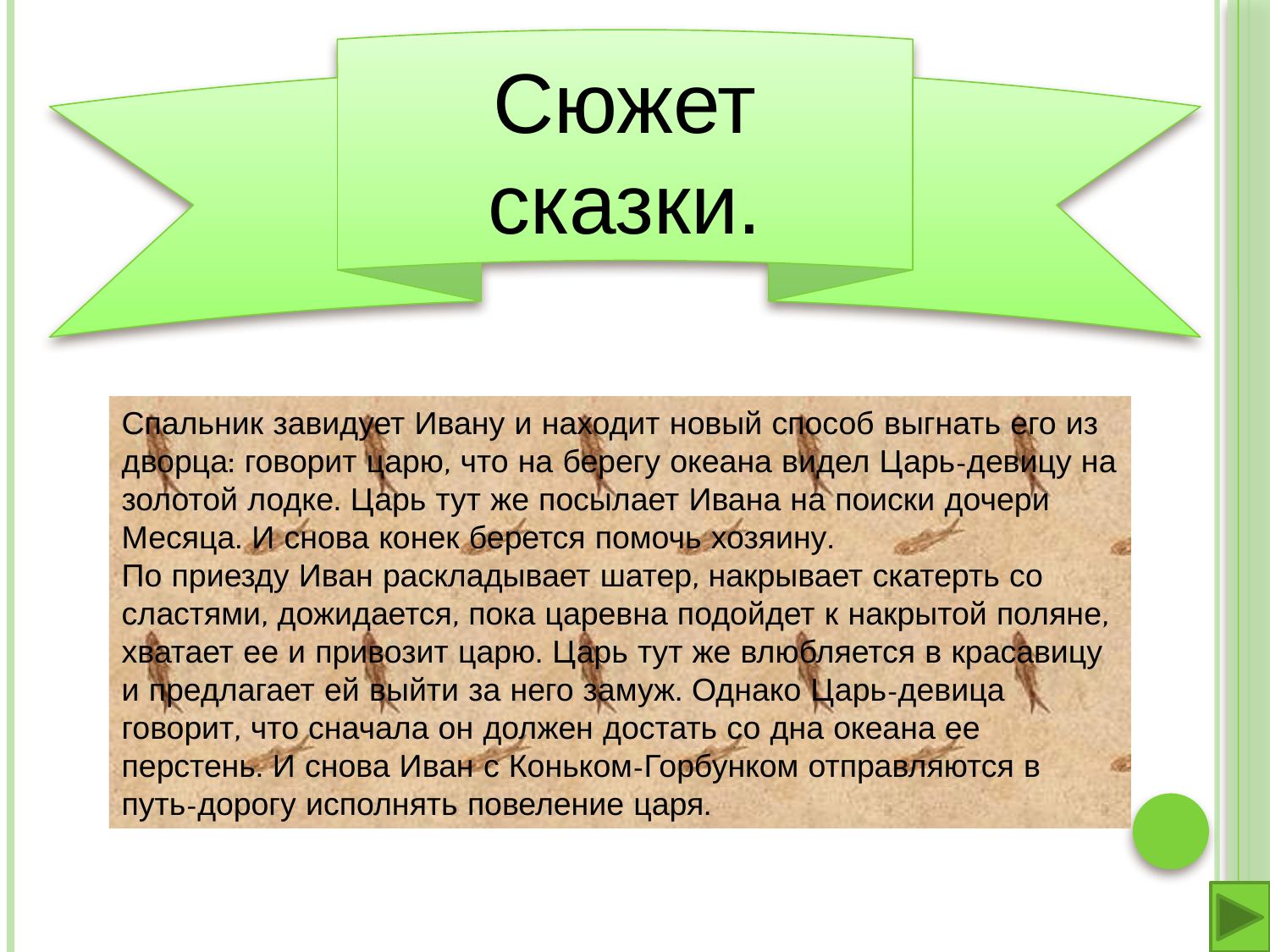

Сюжет сказки.
Спальник завидует Ивану и находит новый способ выгнать его из дворца: говорит царю, что на берегу океана видел Царь-девицу на золотой лодке. Царь тут же посылает Ивана на поиски дочери Месяца. И снова конек берется помочь хозяину.
По приезду Иван раскладывает шатер, накрывает скатерть со сластями, дожидается, пока царевна подойдет к накрытой поляне, хватает ее и привозит царю. Царь тут же влюбляется в красавицу и предлагает ей выйти за него замуж. Однако Царь-девица говорит, что сначала он должен достать со дна океана ее перстень. И снова Иван с Коньком-Горбунком отправляются в путь-дорогу исполнять повеление царя.